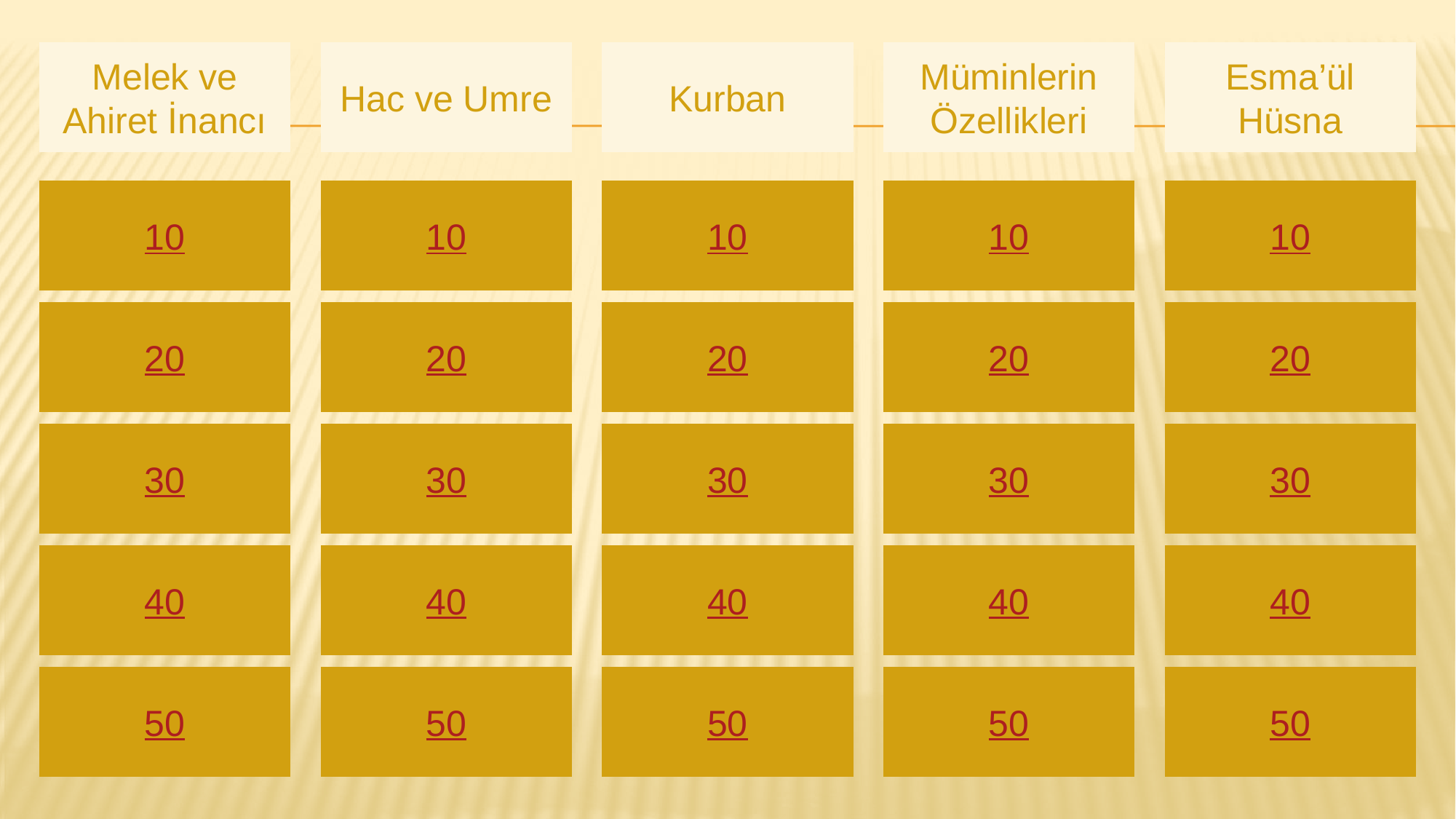

Melek ve Ahiret İnancı
Hac ve Umre
Kurban
Müminlerin Özellikleri
Esma’ül Hüsna
10
10
10
10
10
20
20
20
20
20
30
30
30
30
30
40
40
40
40
40
50
50
50
50
50